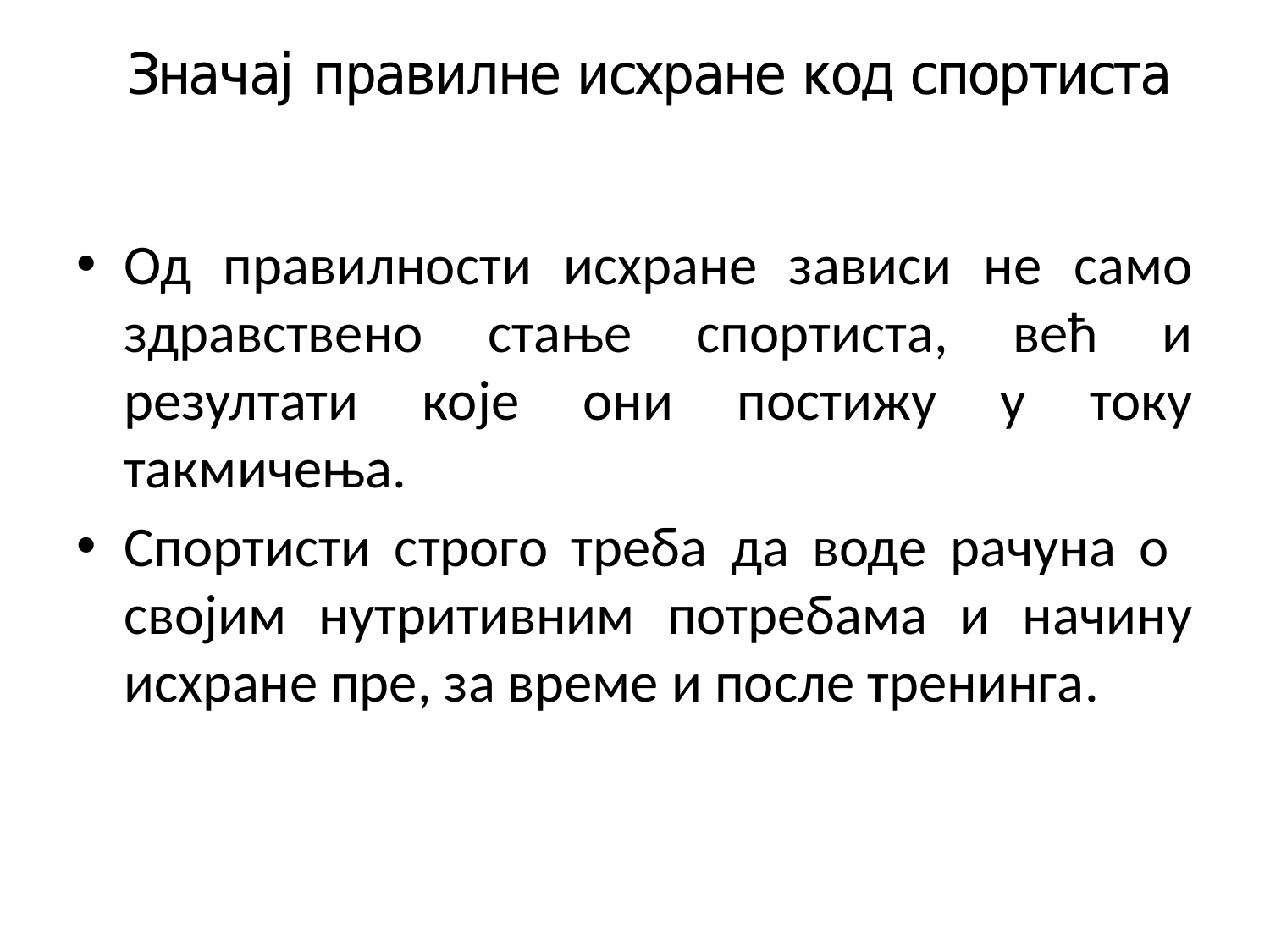

Од правилности исхране зависи не само здравствено стање спортиста, већ и резултати које они постижу у току такмичења.
Спортисти строго треба да воде рачуна о  својим нутритивним потребама и начину исхране пре, за време и после тренинга.
Значај правилне исхране код спортиста